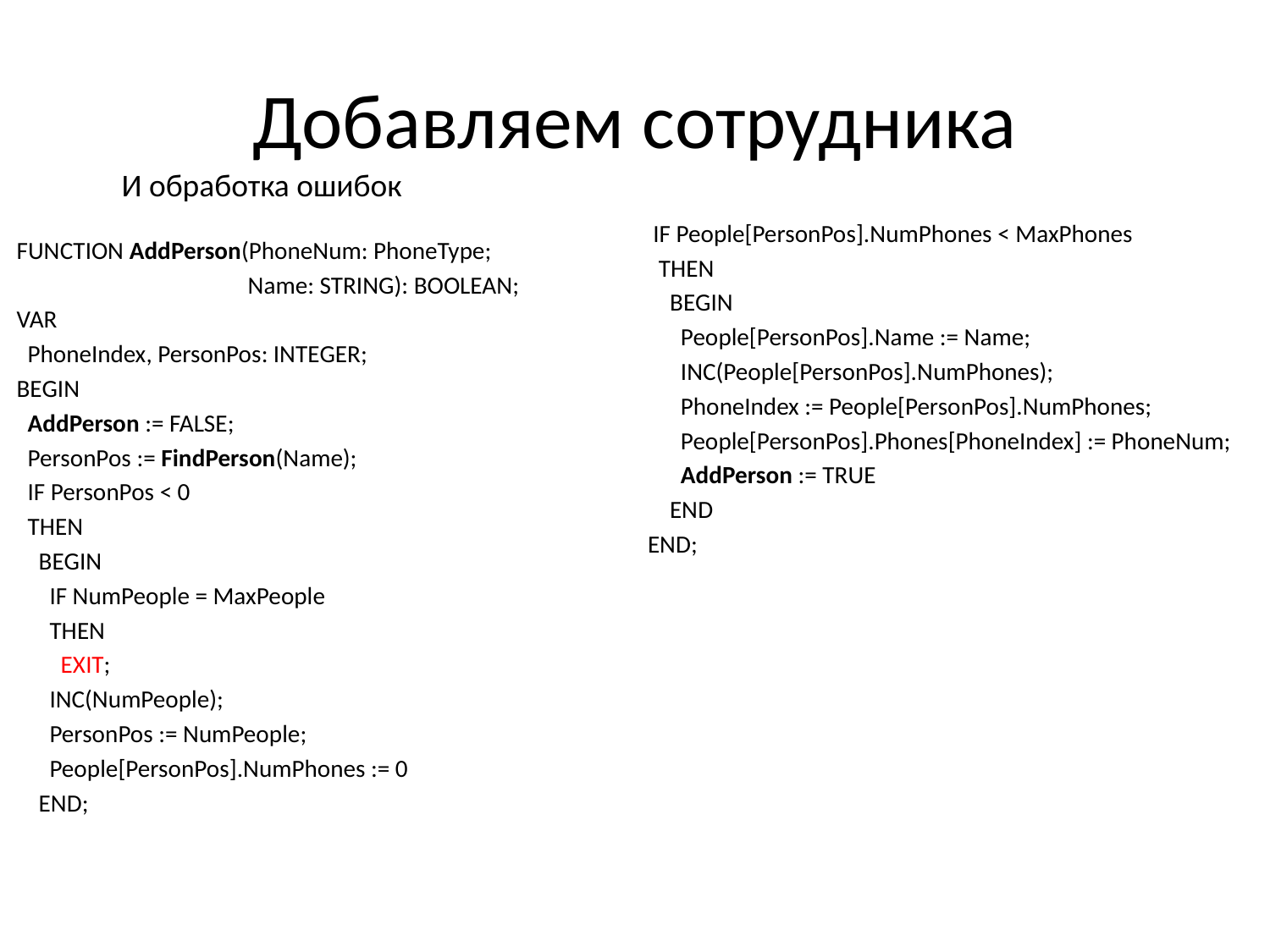

# Добавляем сотрудника
И обработка ошибок
 IF People[PersonPos].NumPhones < MaxPhones
  THEN
    BEGIN
      People[PersonPos].Name := Name;
      INC(People[PersonPos].NumPhones);
      PhoneIndex := People[PersonPos].NumPhones;
      People[PersonPos].Phones[PhoneIndex] := PhoneNum;
      AddPerson := TRUE
    END
END;
FUNCTION AddPerson(PhoneNum: PhoneType;
                                          Name: STRING): BOOLEAN;
VAR
  PhoneIndex, PersonPos: INTEGER;
BEGIN
  AddPerson := FALSE;
  PersonPos := FindPerson(Name);
  IF PersonPos < 0
  THEN
    BEGIN
      IF NumPeople = MaxPeople
      THEN
        EXIT;
      INC(NumPeople);
      PersonPos := NumPeople;
      People[PersonPos].NumPhones := 0
    END;